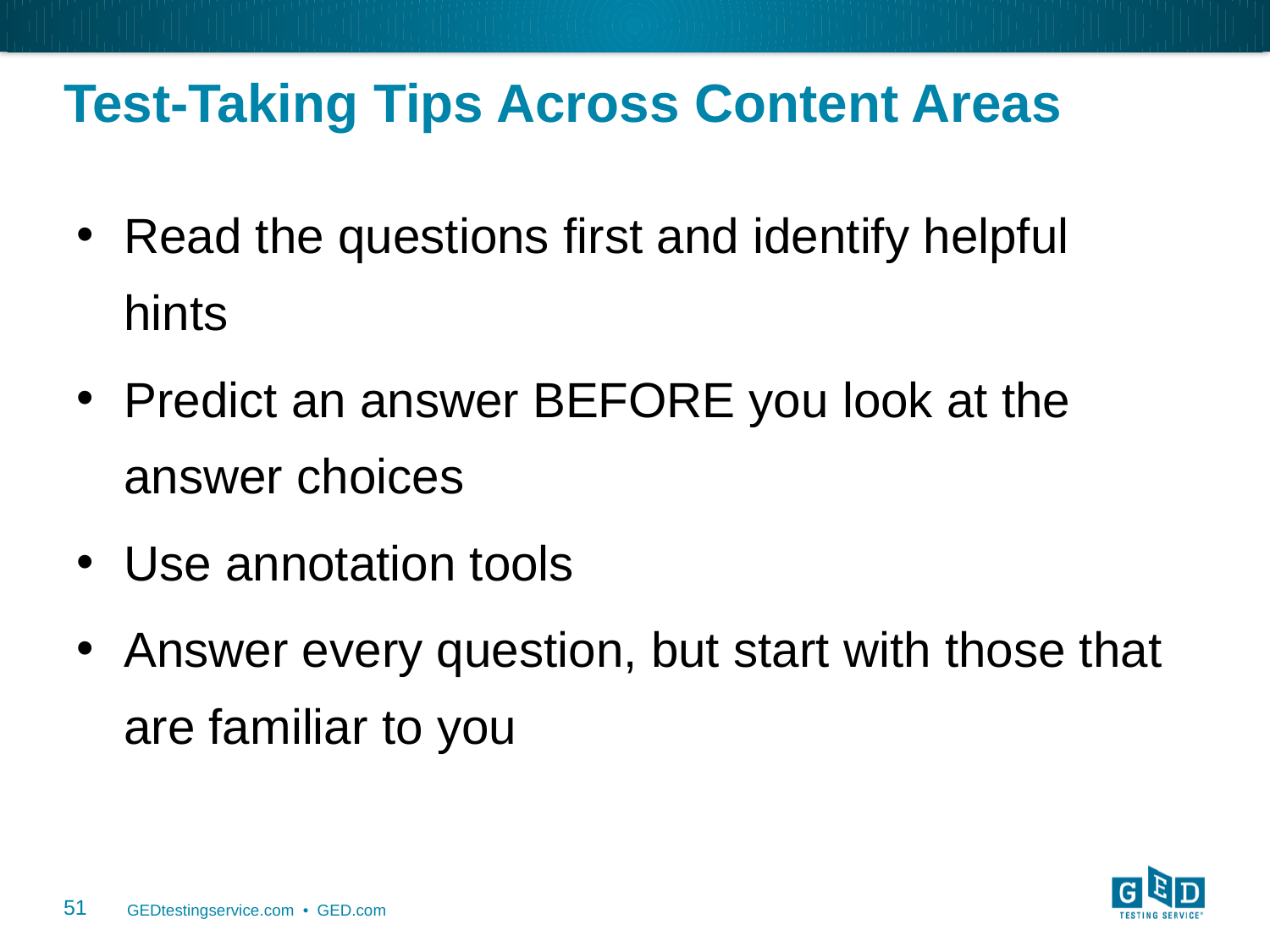

# Test-Taking Tips Across Content Areas
Read the questions first and identify helpful hints
Predict an answer BEFORE you look at the answer choices
Use annotation tools
Answer every question, but start with those that are familiar to you

51